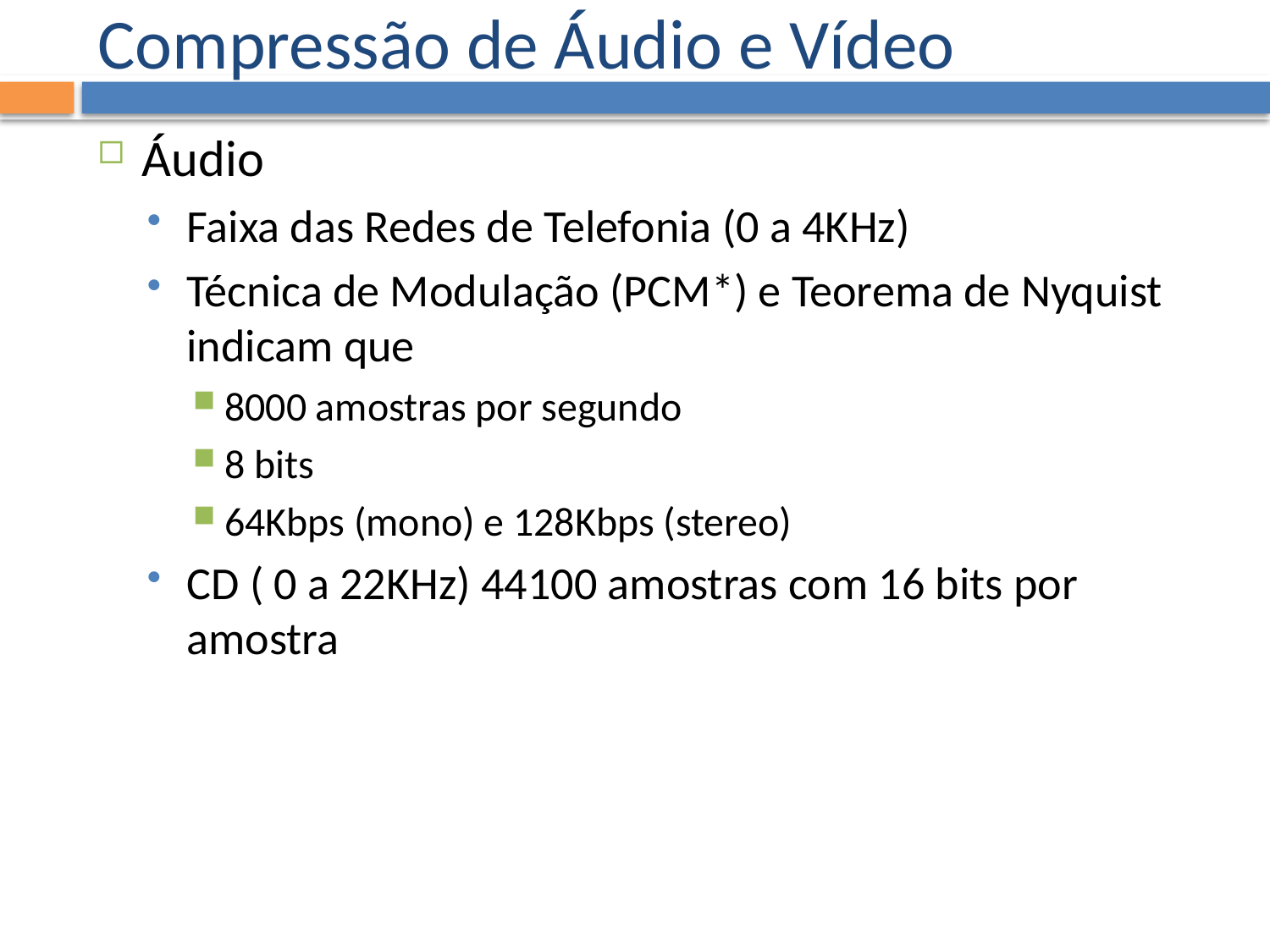

# Compressão de Áudio e Vídeo
Áudio
Faixa das Redes de Telefonia (0 a 4KHz)
Técnica de Modulação (PCM*) e Teorema de Nyquist indicam que
8000 amostras por segundo
8 bits
64Kbps (mono) e 128Kbps (stereo)
CD ( 0 a 22KHz) 44100 amostras com 16 bits por amostra